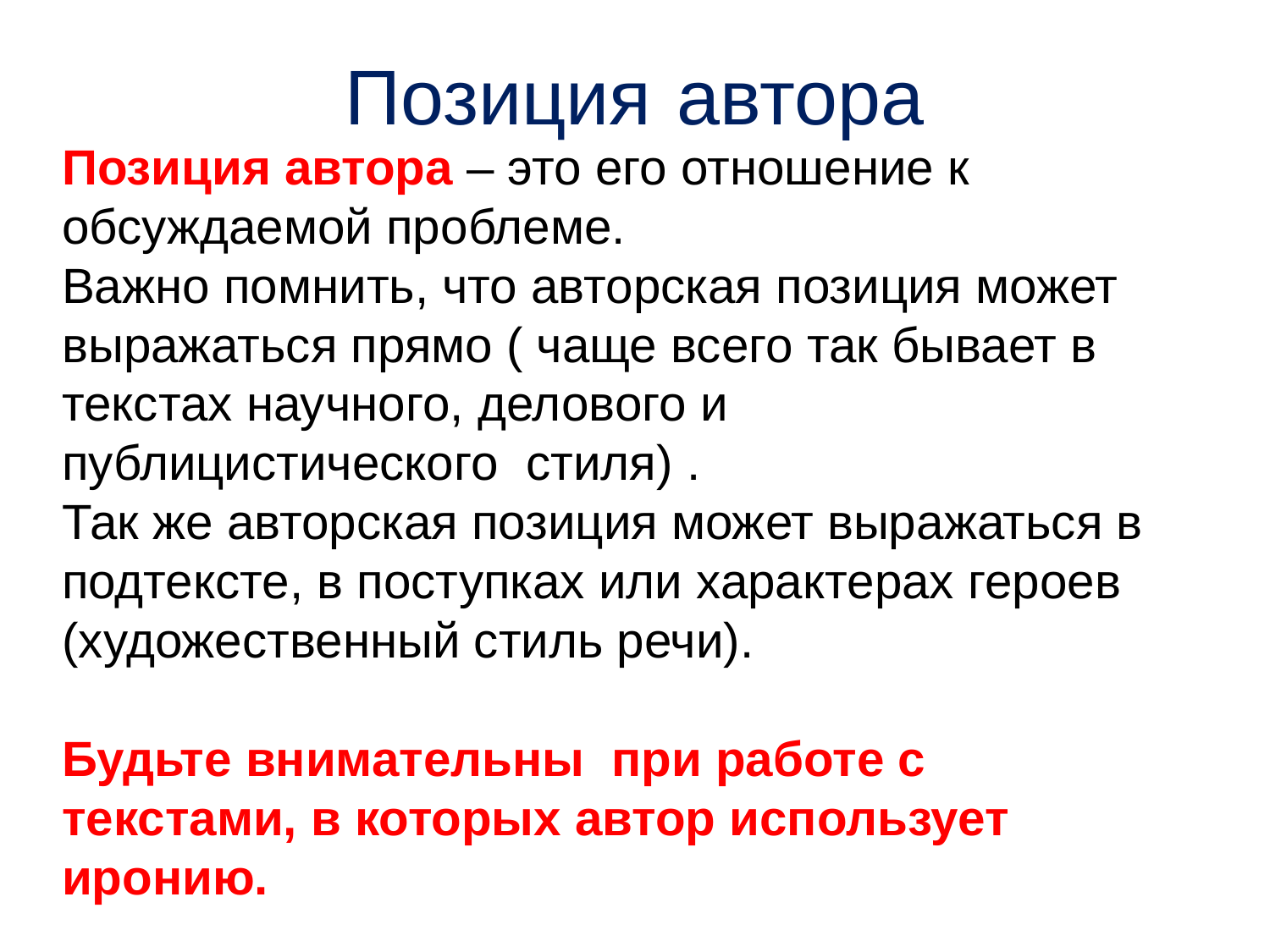

# Позиция автора
Позиция автора – это его отношение к обсуждаемой проблеме.
Важно помнить, что авторская позиция может выражаться прямо ( чаще всего так бывает в текстах научного, делового и публицистического  стиля) .
Так же авторская позиция может выражаться в подтексте, в поступках или характерах героев (художественный стиль речи).

Будьте внимательны  при работе с текстами, в которых автор использует иронию.